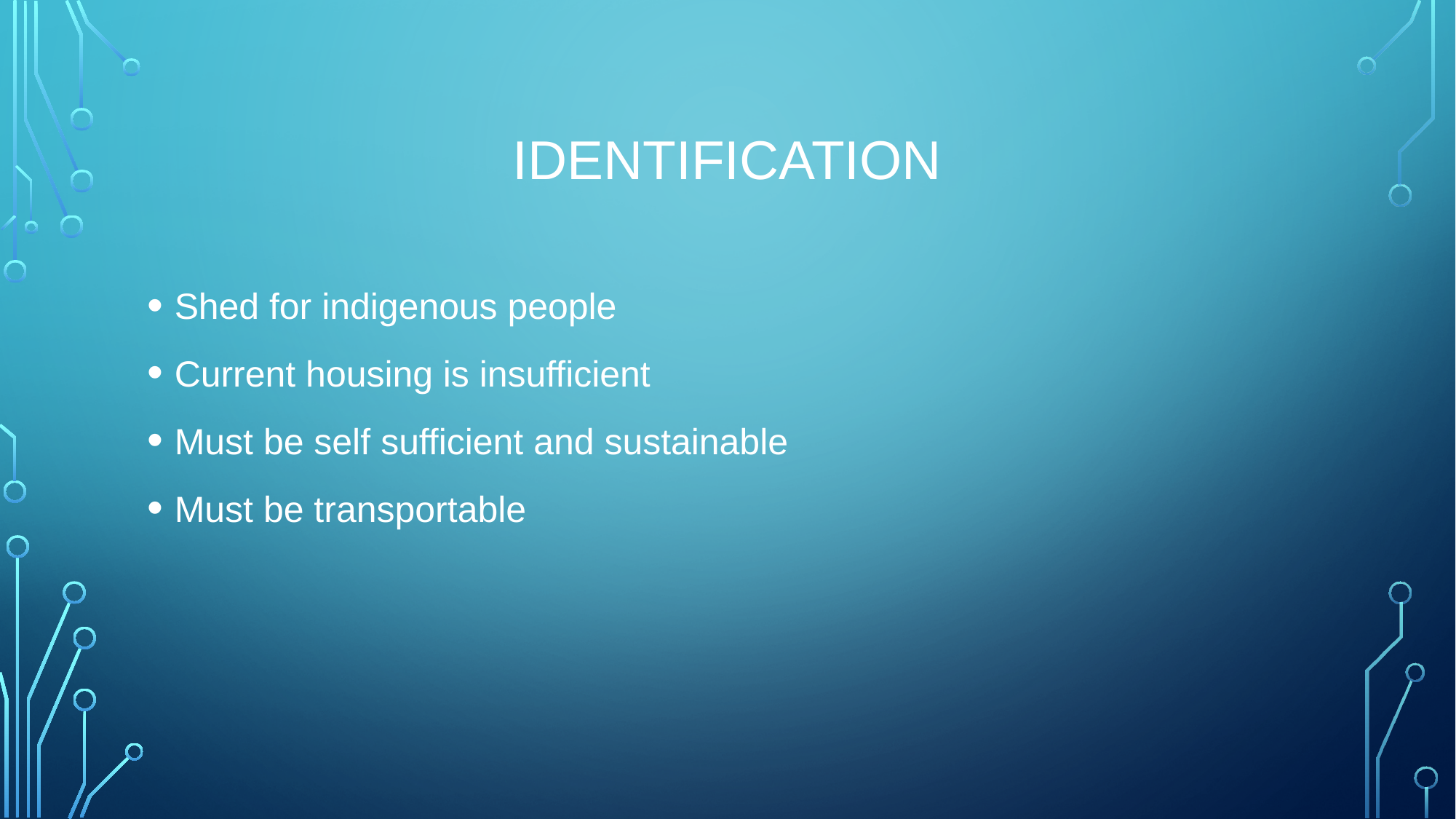

# Identification
Shed for indigenous people
Current housing is insufficient
Must be self sufficient and sustainable
Must be transportable